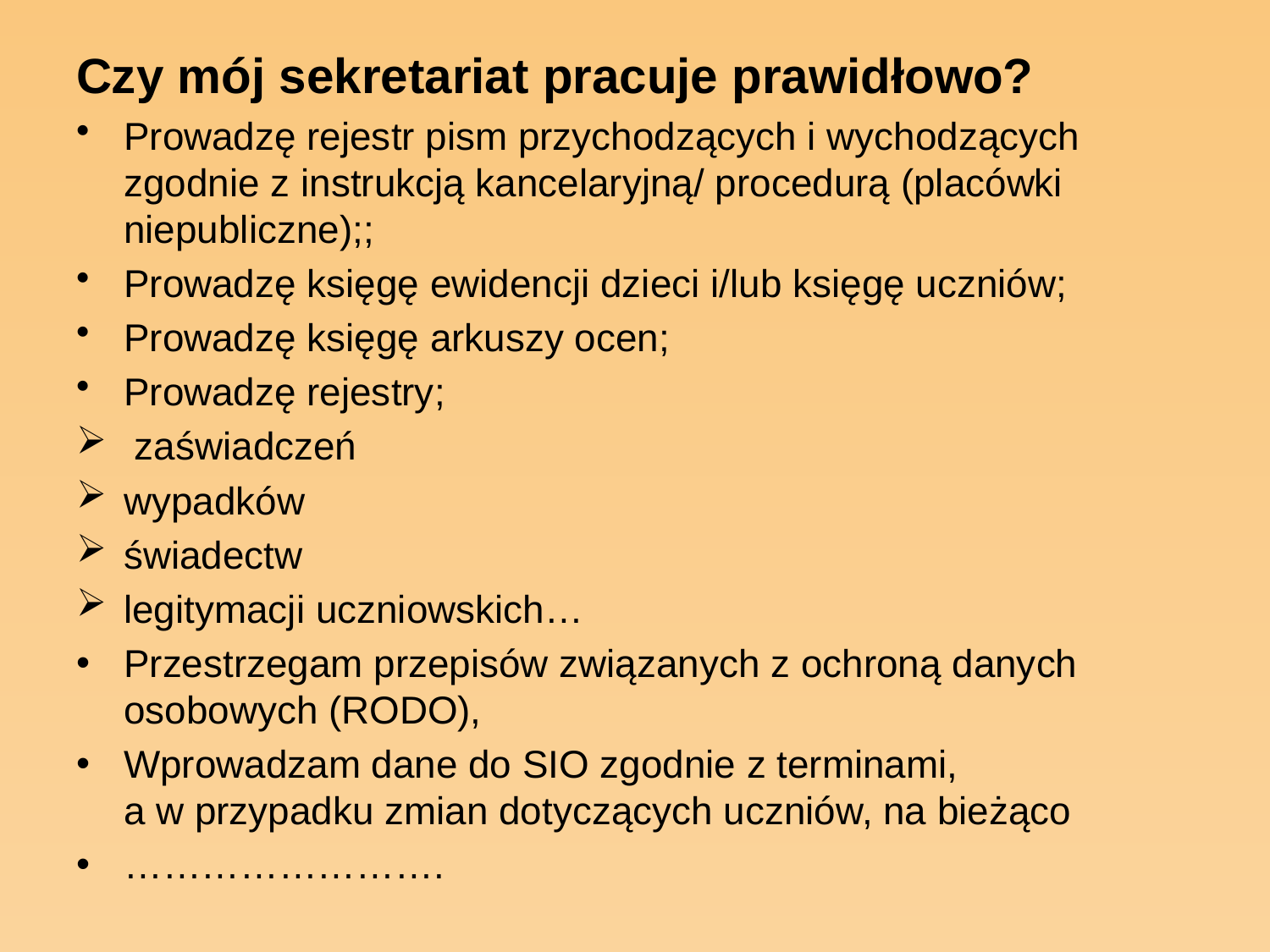

# Czy mój sekretariat pracuje prawidłowo?
Prowadzę rejestr pism przychodzących i wychodzących zgodnie z instrukcją kancelaryjną/ procedurą (placówki niepubliczne);;
Prowadzę księgę ewidencji dzieci i/lub księgę uczniów;
Prowadzę księgę arkuszy ocen;
Prowadzę rejestry;
 zaświadczeń
wypadków
świadectw
legitymacji uczniowskich…
Przestrzegam przepisów związanych z ochroną danych osobowych (RODO),
Wprowadzam dane do SIO zgodnie z terminami,
a w przypadku zmian dotyczących uczniów, na bieżąco
…………………….